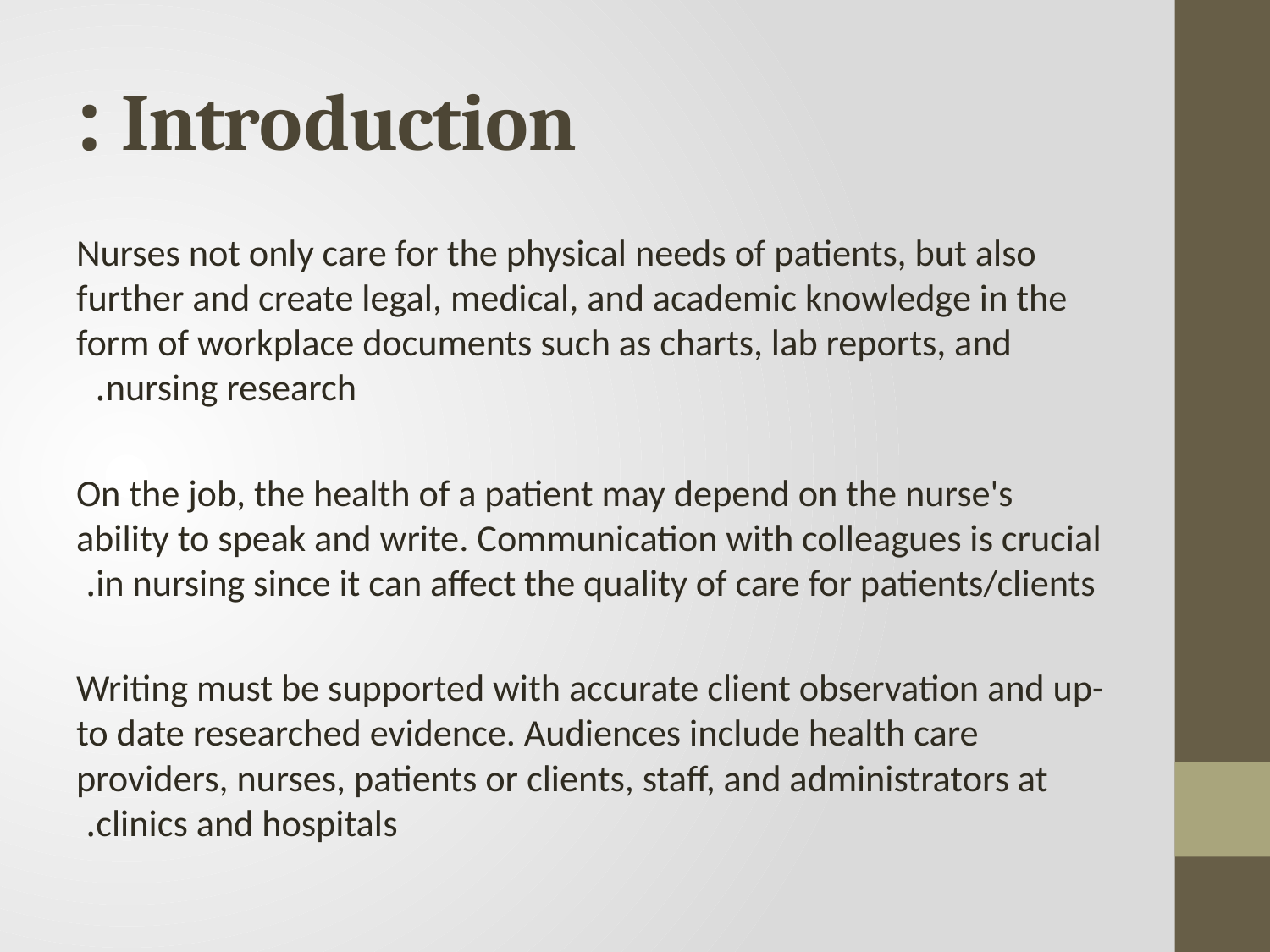

# Introduction :
Nurses not only care for the physical needs of patients, but also further and create legal, medical, and academic knowledge in the form of workplace documents such as charts, lab reports, and nursing research.

On the job, the health of a patient may depend on the nurse's ability to speak and write. Communication with colleagues is crucial in nursing since it can affect the quality of care for patients/clients.

Writing must be supported with accurate client observation and up-to date researched evidence. Audiences include health care providers, nurses, patients or clients, staff, and administrators at clinics and hospitals.